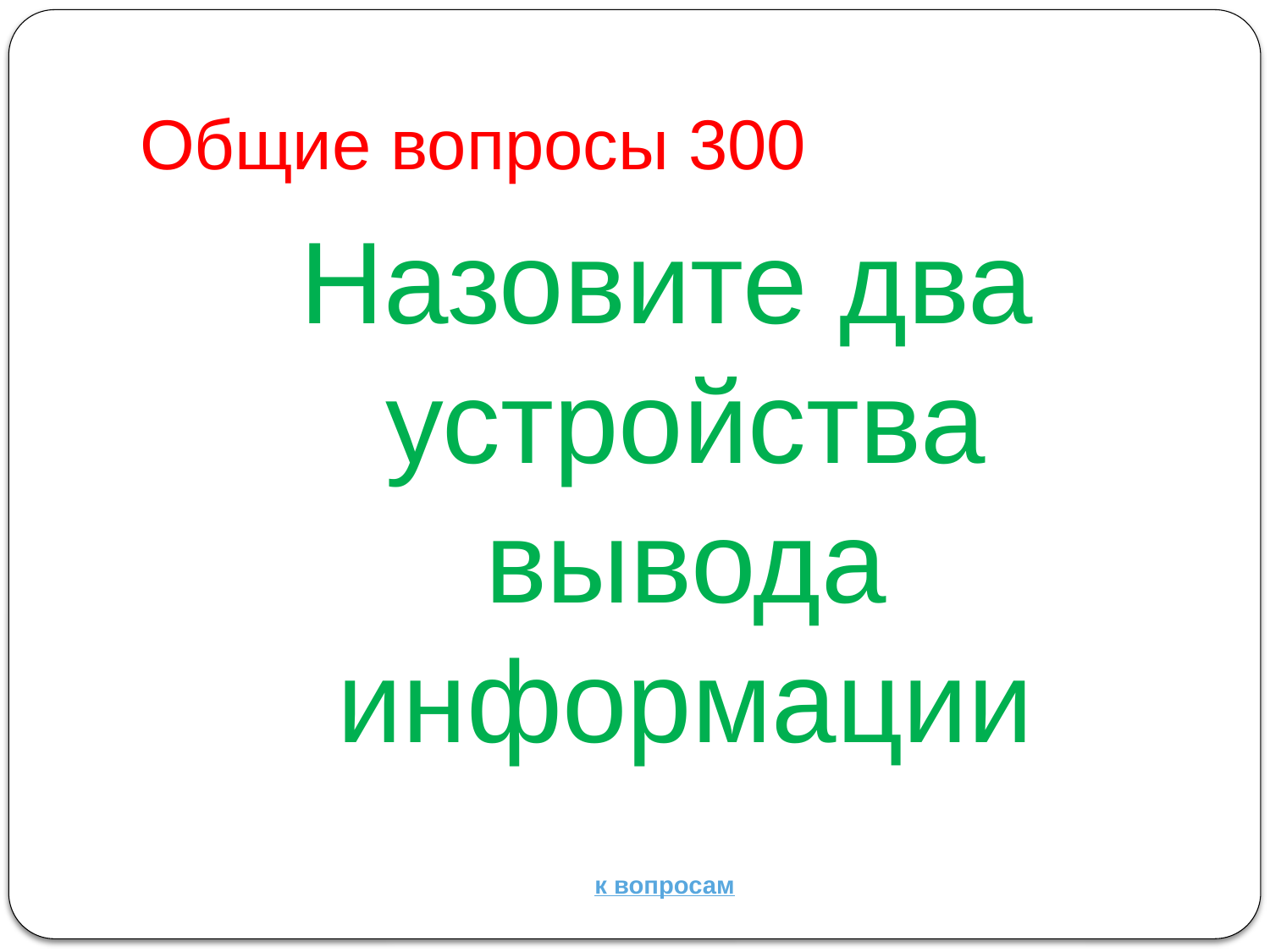

# Общие вопросы 300
Назовите два устройства вывода информации
к вопросам